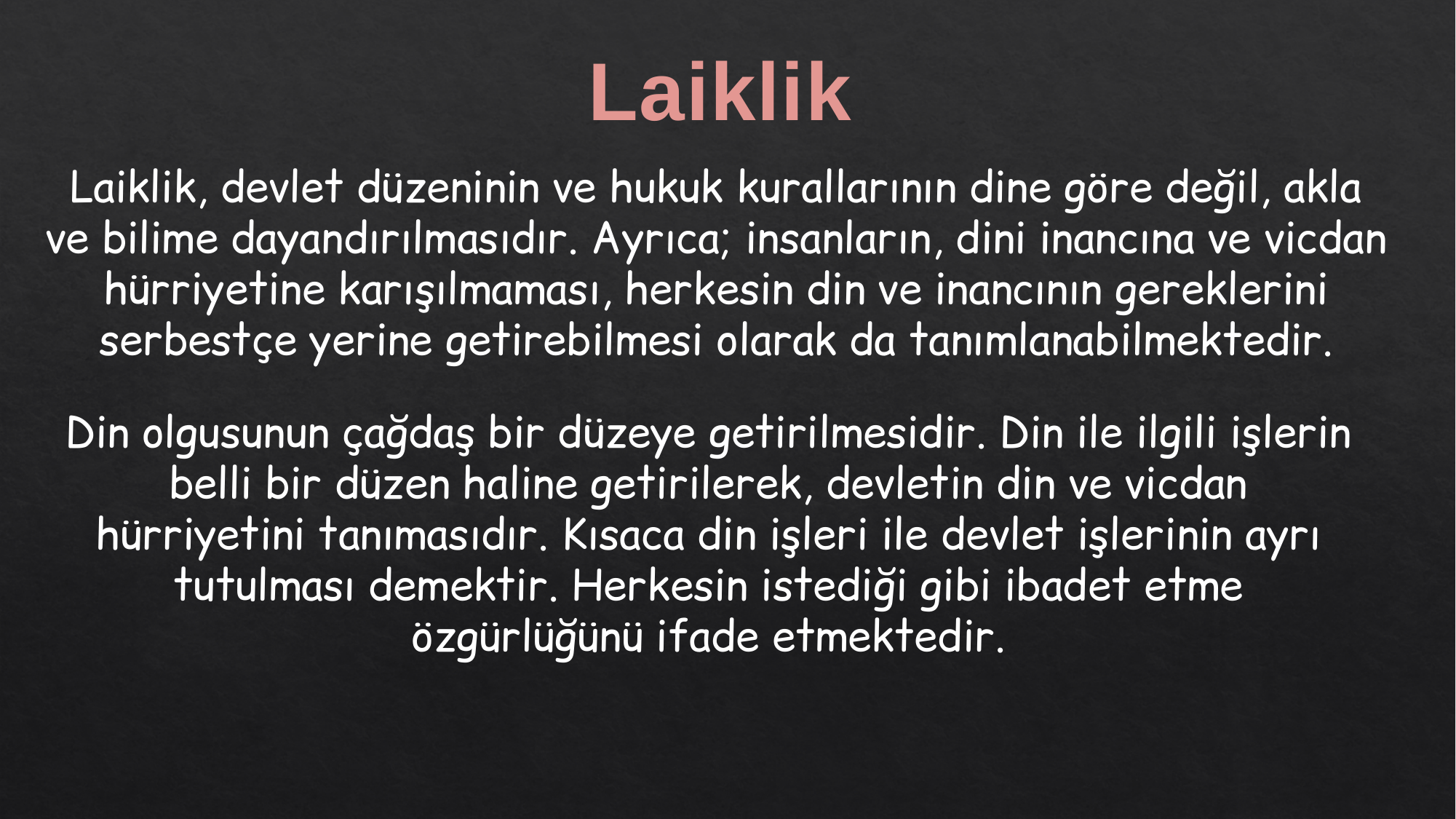

Laiklik
Laiklik, devlet düzeninin ve hukuk kurallarının dine göre değil, akla ve bilime dayandırılmasıdır. Ayrıca; insanların, dini inancına ve vicdan hürriyetine karışılmaması, herkesin din ve inancının gereklerini serbestçe yerine getirebilmesi olarak da tanımlanabilmektedir.
Din olgusunun çağdaş bir düzeye getirilmesidir. Din ile ilgili işlerin belli bir düzen haline getirilerek, devletin din ve vicdan hürriyetini tanımasıdır. Kısaca din işleri ile devlet işlerinin ayrı tutulması demektir. Herkesin istediği gibi ibadet etme özgürlüğünü ifade etmektedir.